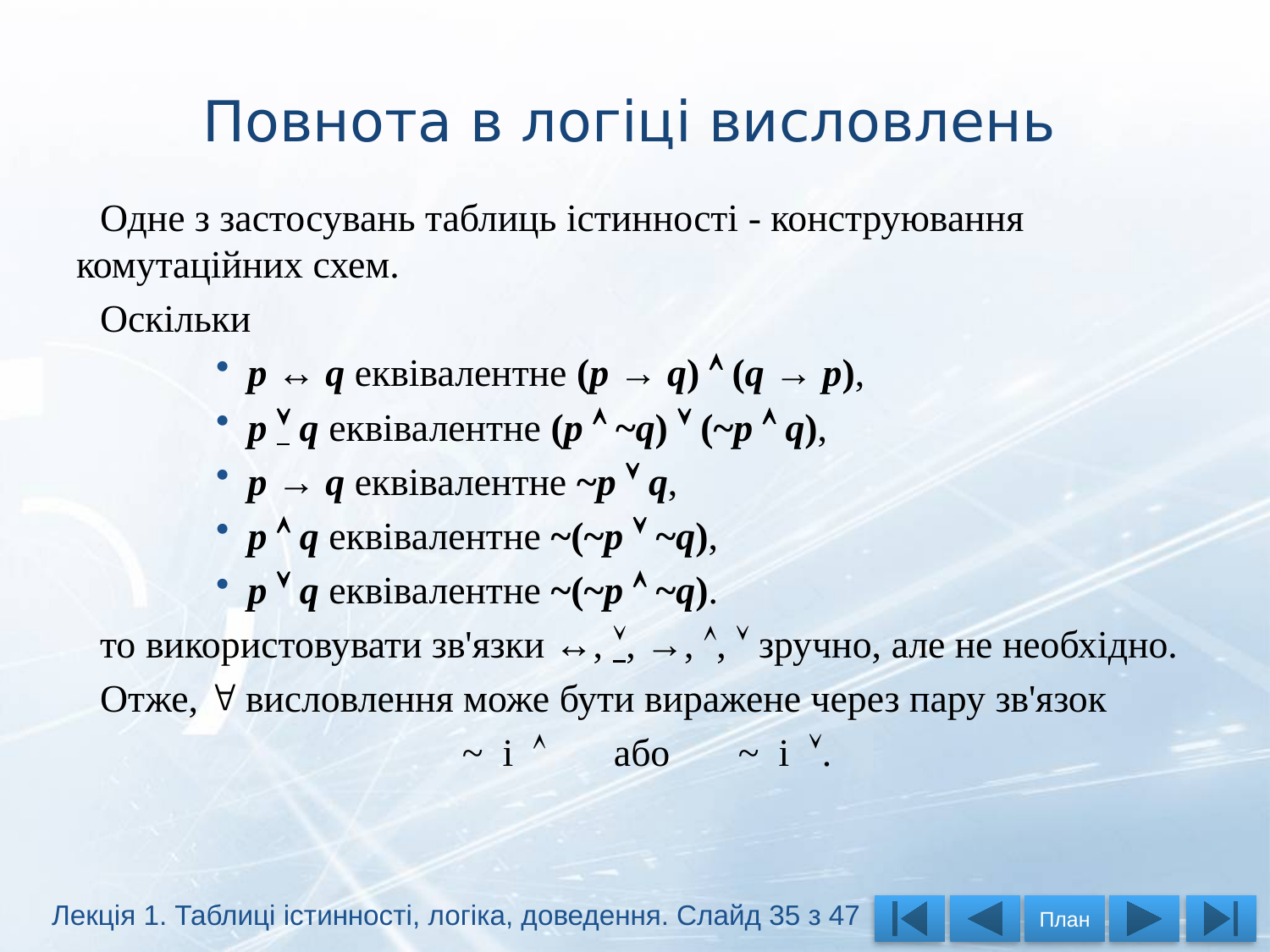

# Повнота в логіці висловлень
Одне з застосувань таблиць істинності - конструювання комутаційних схем.
Оскільки
р ↔ q еквівалентне (р → q) ∧ (q → р),
р ∨ q еквівалентне (р ∧ ~q) ∨ (~р ∧ q),
р → q еквівалентне ~р ∨ q,
p ∧ q еквівалентне ~(~р ∨ ~q),
p ∨ q еквівалентне ~(~р ∧ ~q).
то використовувати зв'язки ↔, ∨, →, ∧, ∨ зручно, але не необхідно.
Отже, ∀ висловлення може бути виражене через пару зв'язок
~  і  ∧       або       ~  і  ∨.

Лекція 1. Таблиці істинності, логіка, доведення. Слайд 35 з 47

План